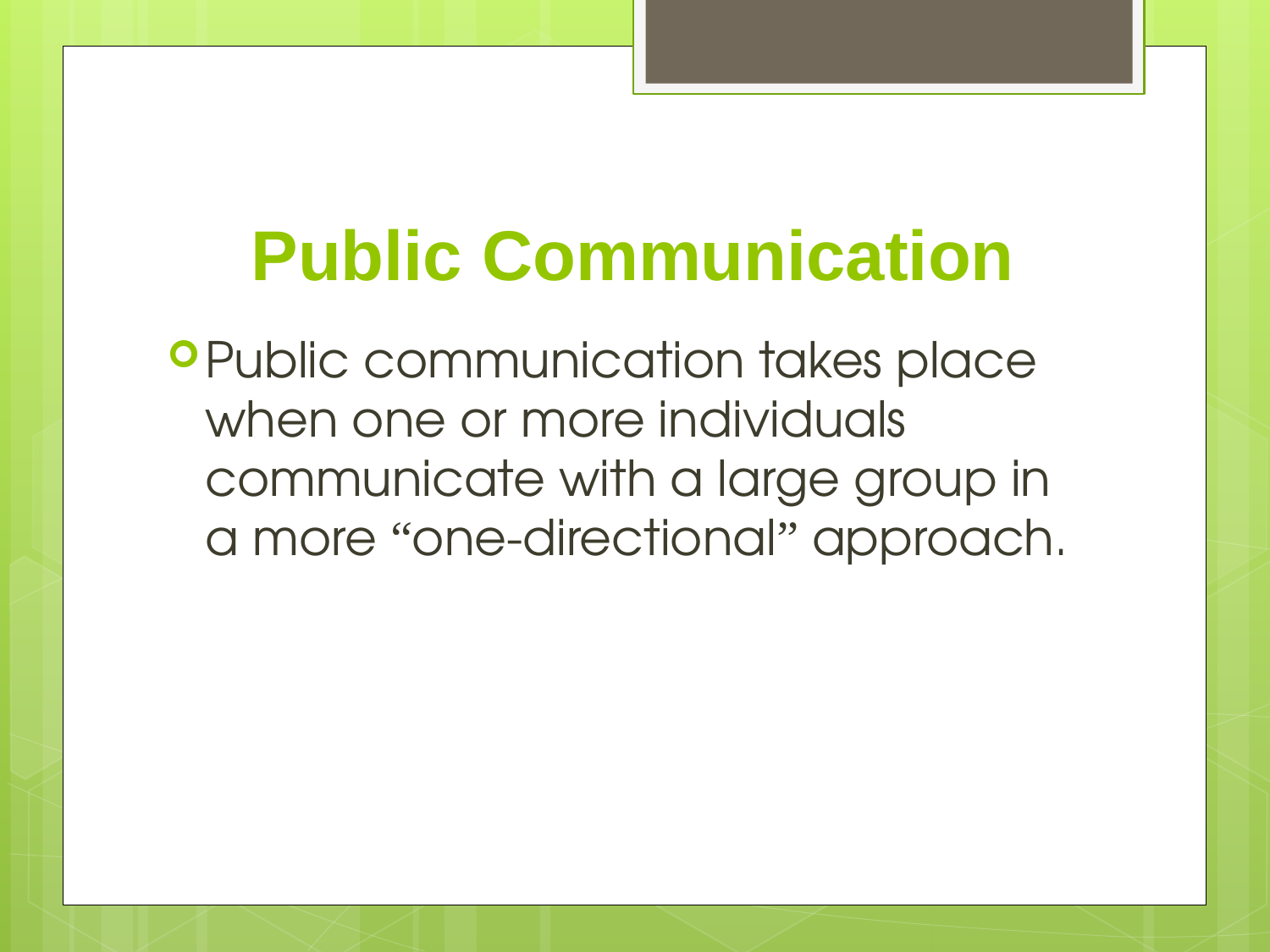

# Public Communication
Public communication takes place when one or more individuals communicate with a large group in a more “one-directional” approach.